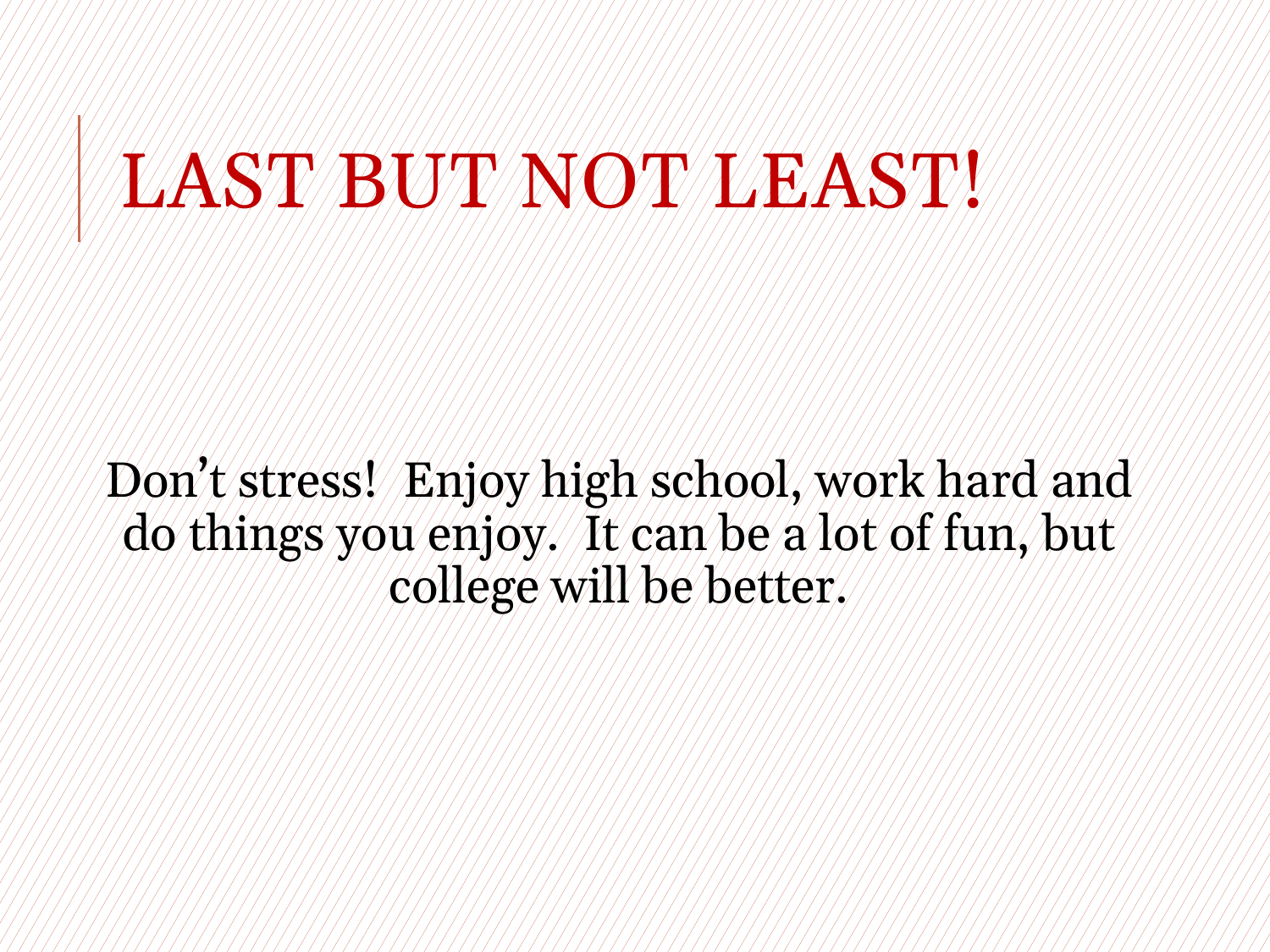

# Last but not least!

Don’t stress!  Enjoy high school, work hard and do things you enjoy.  It can be a lot of fun, but college will be better.